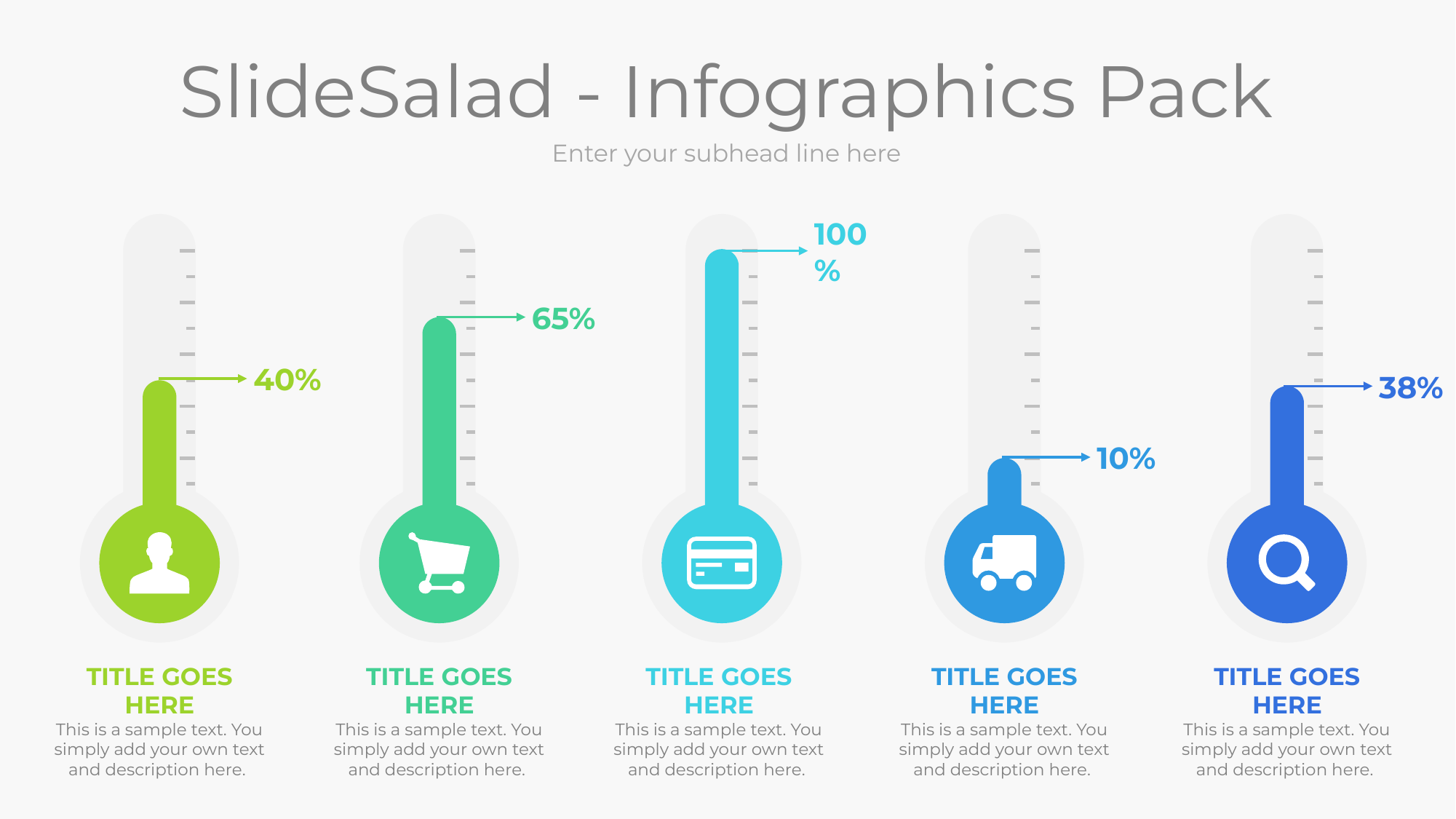

# SlideSalad - Infographics Pack
Enter your subhead line here

100%

65%

40%
38%

10%

TITLE GOES HERE
This is a sample text. You simply add your own text and description here.
TITLE GOES HERE
This is a sample text. You simply add your own text and description here.
TITLE GOES HERE
This is a sample text. You simply add your own text and description here.
TITLE GOES HERE
This is a sample text. You simply add your own text and description here.
TITLE GOES HERE
This is a sample text. You simply add your own text and description here.